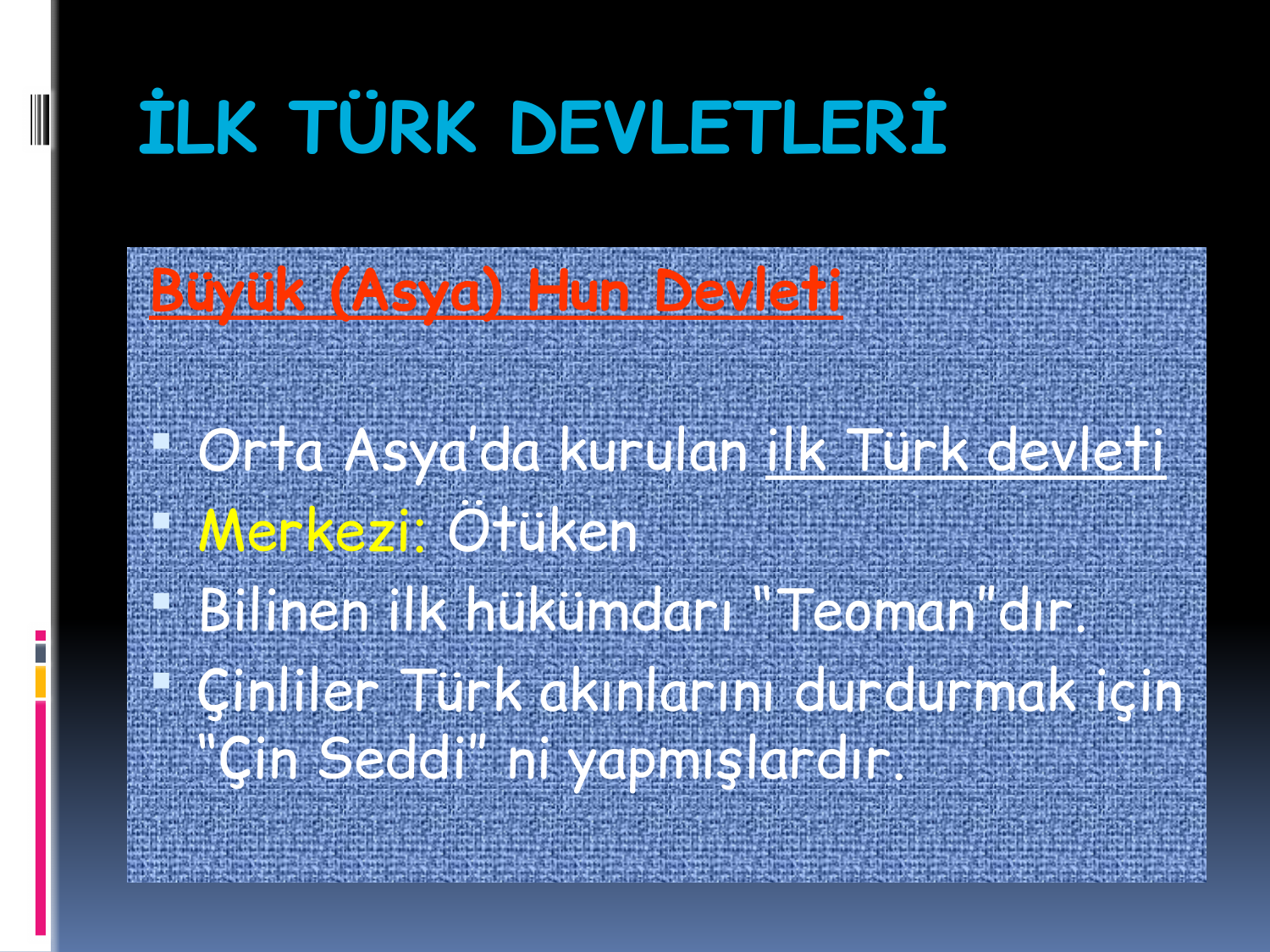

# İLK TÜRK DEVLETLERİ
Büyük (Asya) Hun Devleti

Orta Asya’da kurulan ilk Türk devleti
Merkezi: Ötüken
Bilinen ilk hükümdarı “Teoman”dır.
Çinliler Türk akınlarını durdurmak için “Çin Seddi” ni yapmışlardır.